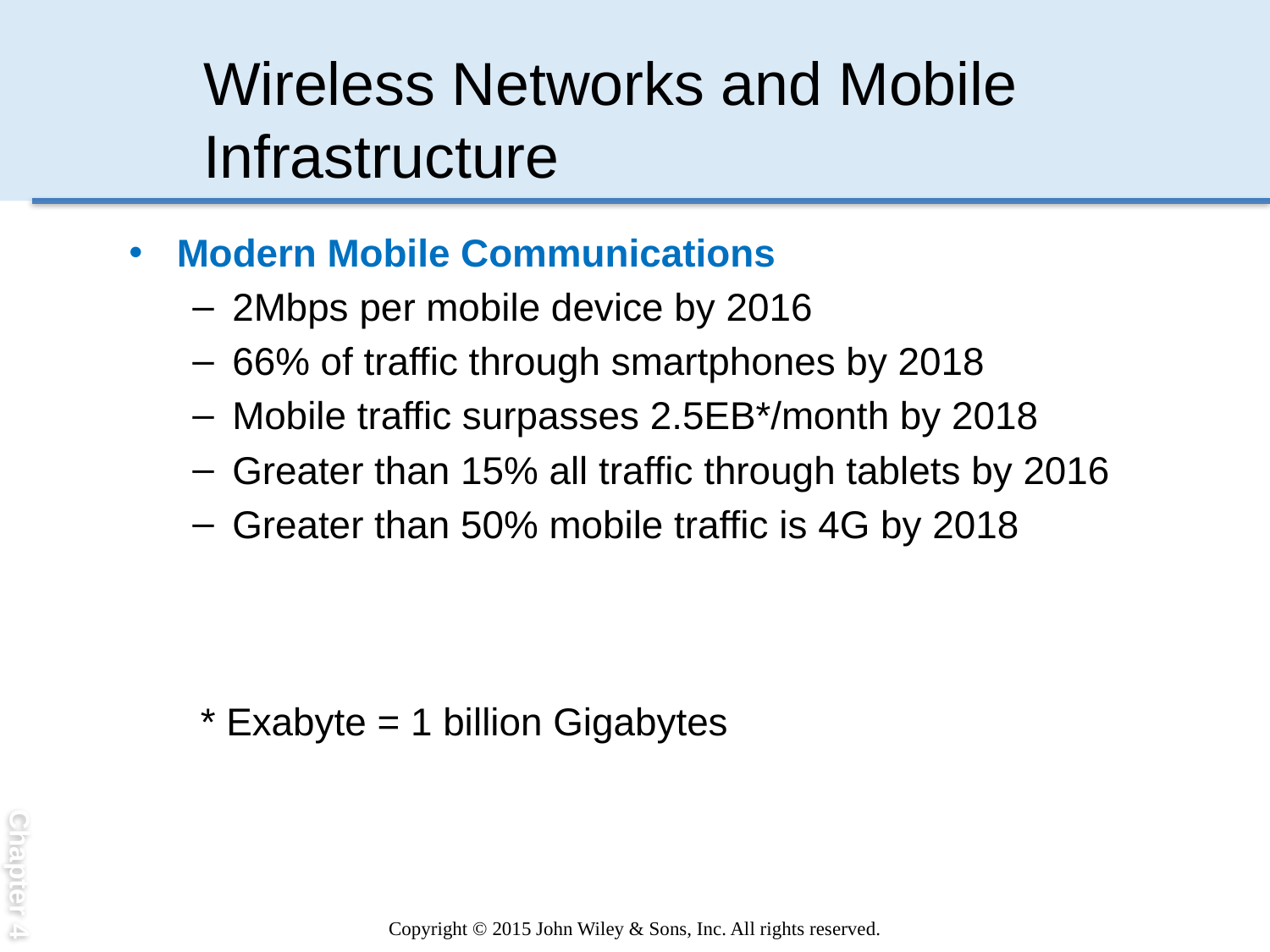

Chapter 4
# Wireless Networks and Mobile Infrastructure
Modern Mobile Communications
2Mbps per mobile device by 2016
66% of traffic through smartphones by 2018
Mobile traffic surpasses 2.5EB*/month by 2018
Greater than 15% all traffic through tablets by 2016
Greater than 50% mobile traffic is 4G by 2018

* Exabyte = 1 billion Gigabytes